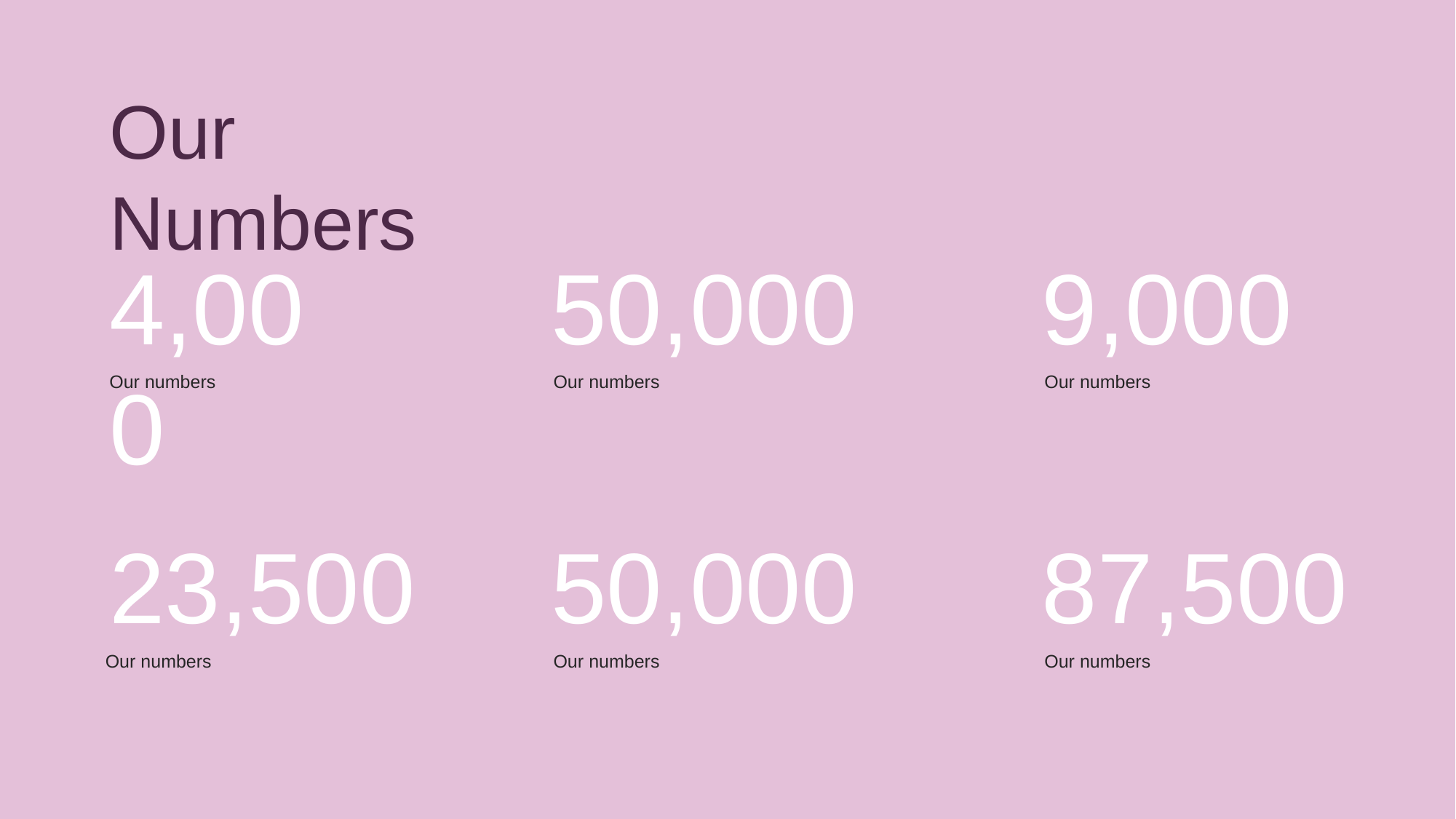

Our Numbers
4,000
50,000
9,000
Our numbers
Our numbers
Our numbers
23,500
50,000
87,500
Our numbers
Our numbers
Our numbers